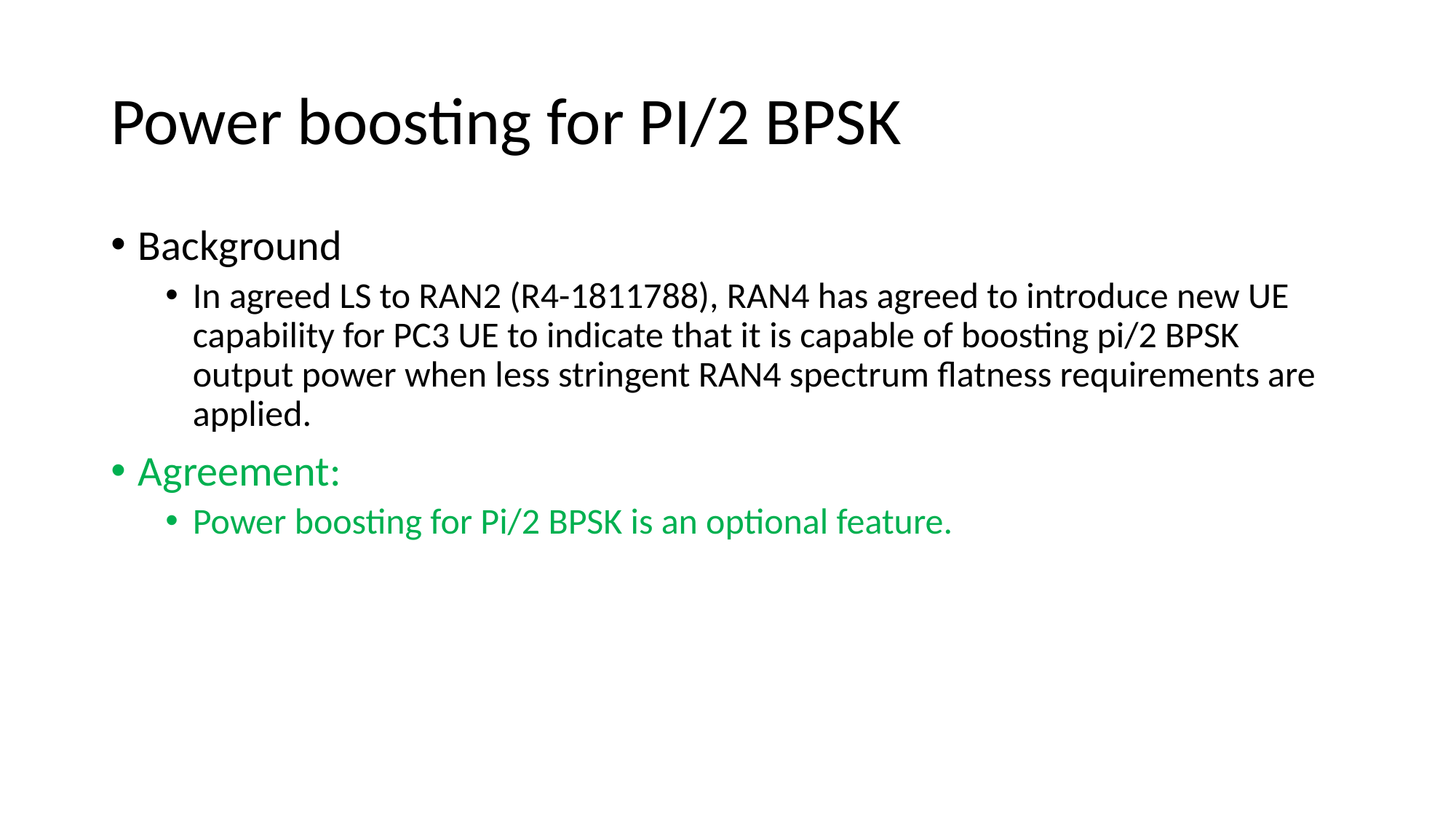

# Power boosting for PI/2 BPSK
Background
In agreed LS to RAN2 (R4-1811788), RAN4 has agreed to introduce new UE capability for PC3 UE to indicate that it is capable of boosting pi/2 BPSK output power when less stringent RAN4 spectrum flatness requirements are applied.
Agreement:
Power boosting for Pi/2 BPSK is an optional feature.